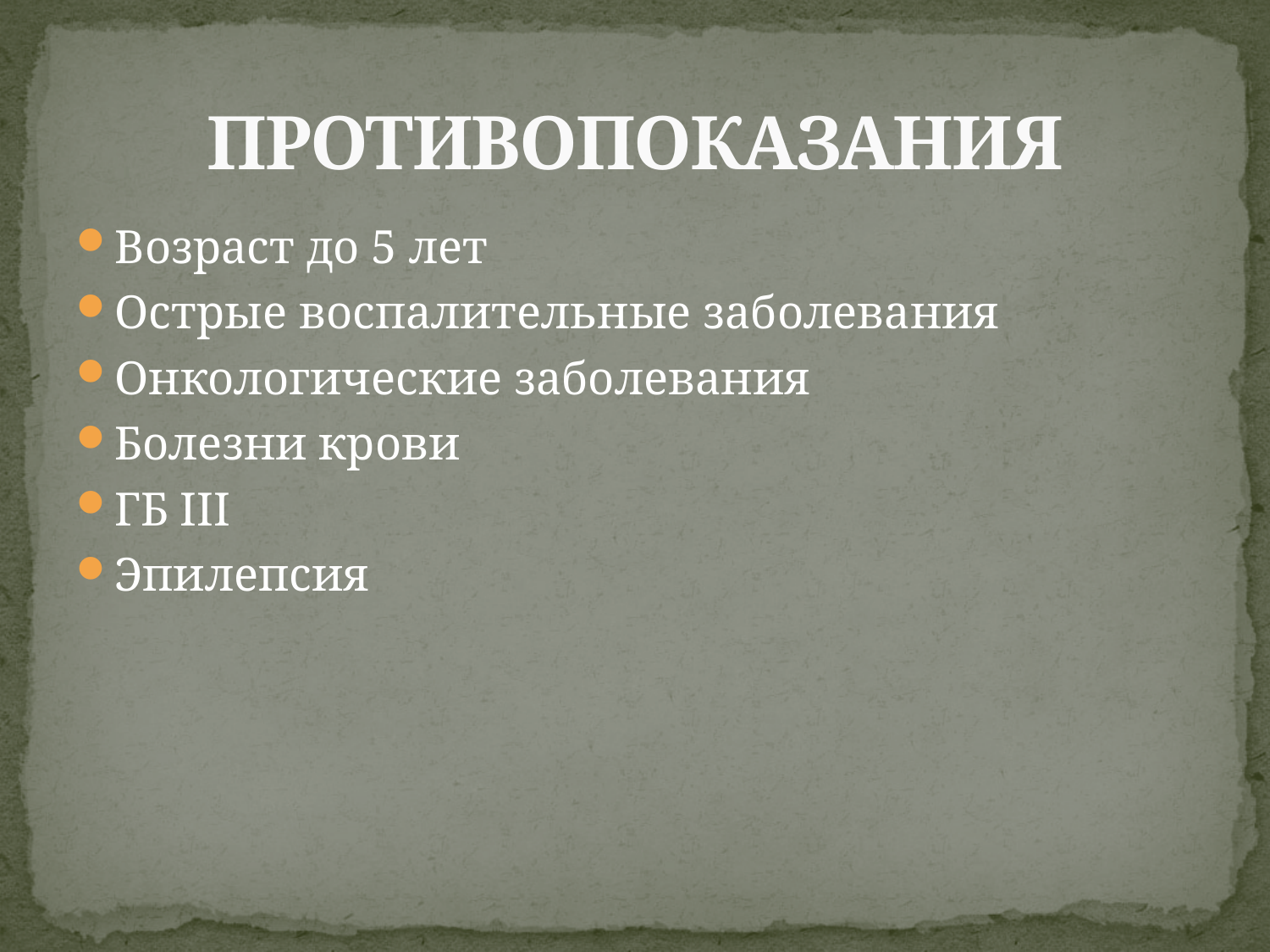

# ПРОТИВОПОКАЗАНИЯ
Возраст до 5 лет
Острые воспалительные заболевания
Онкологические заболевания
Болезни крови
ГБ III
Эпилепсия